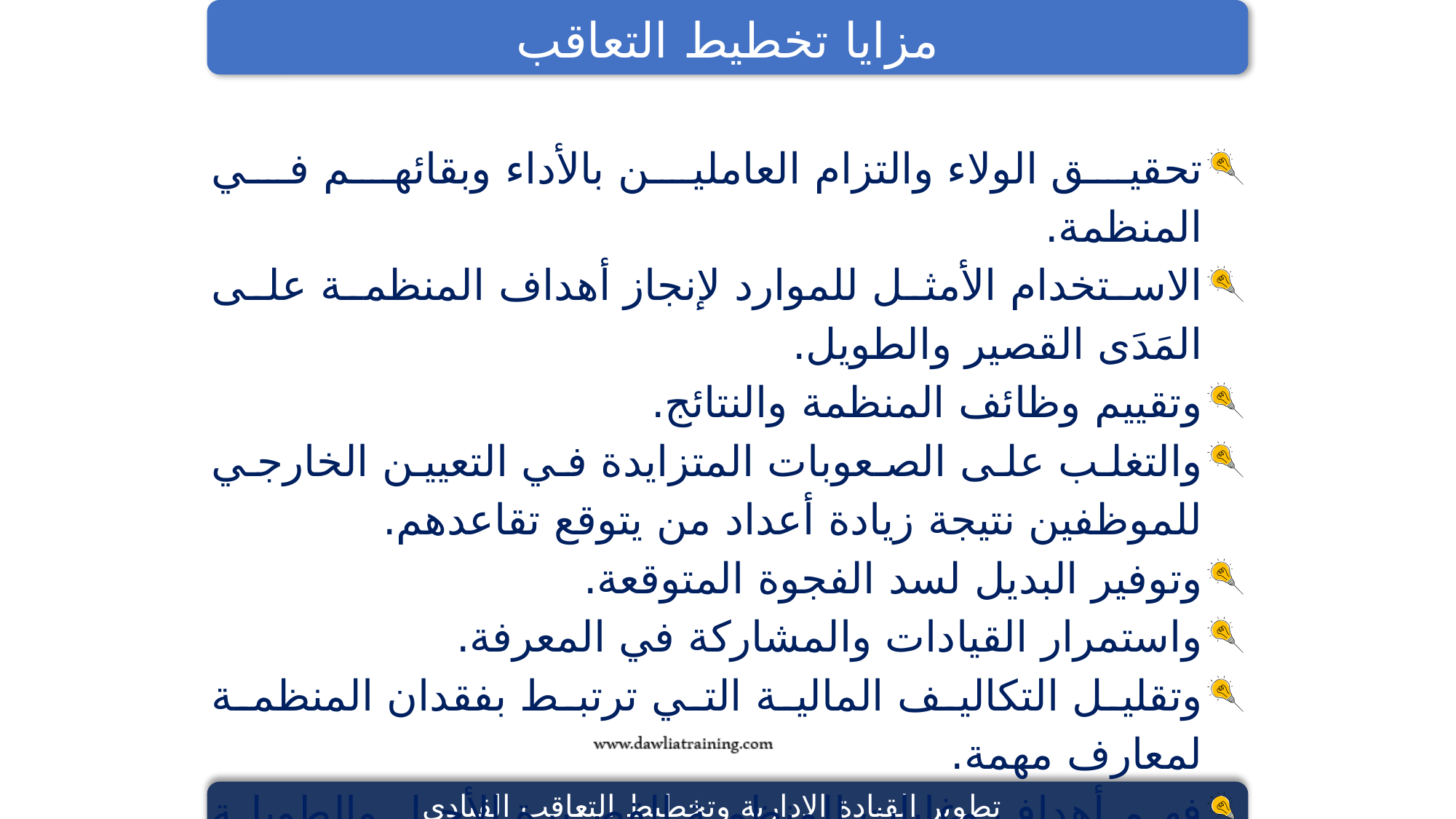

مزايا تخطيط التعاقب
تحقيق الولاء والتزام العاملين بالأداء وبقائهم في المنظمة.
الاستخدام الأمثل للموارد لإنجاز أهداف المنظمة على المَدَى القصير والطويل.
وتقييم وظائف المنظمة والنتائج.
والتغلب على الصعوبات المتزايدة في التعيين الخارجي للموظفين نتيجة زيادة أعداد من يتوقع تقاعدهم.
وتوفير البديل لسد الفجوة المتوقعة.
واستمرار القيادات والمشاركة في المعرفة.
وتقليل التكاليف المالية التي ترتبط بفقدان المنظمة لمعارف مهمة.
فهم أهداف وغايات المنظمة القصيرة الأجل والطويلة منها.
تحديد اتجاهات وتوقعات العاملين.

تطوير القيادة الإدارية وتخطيط التعاقب القيادي